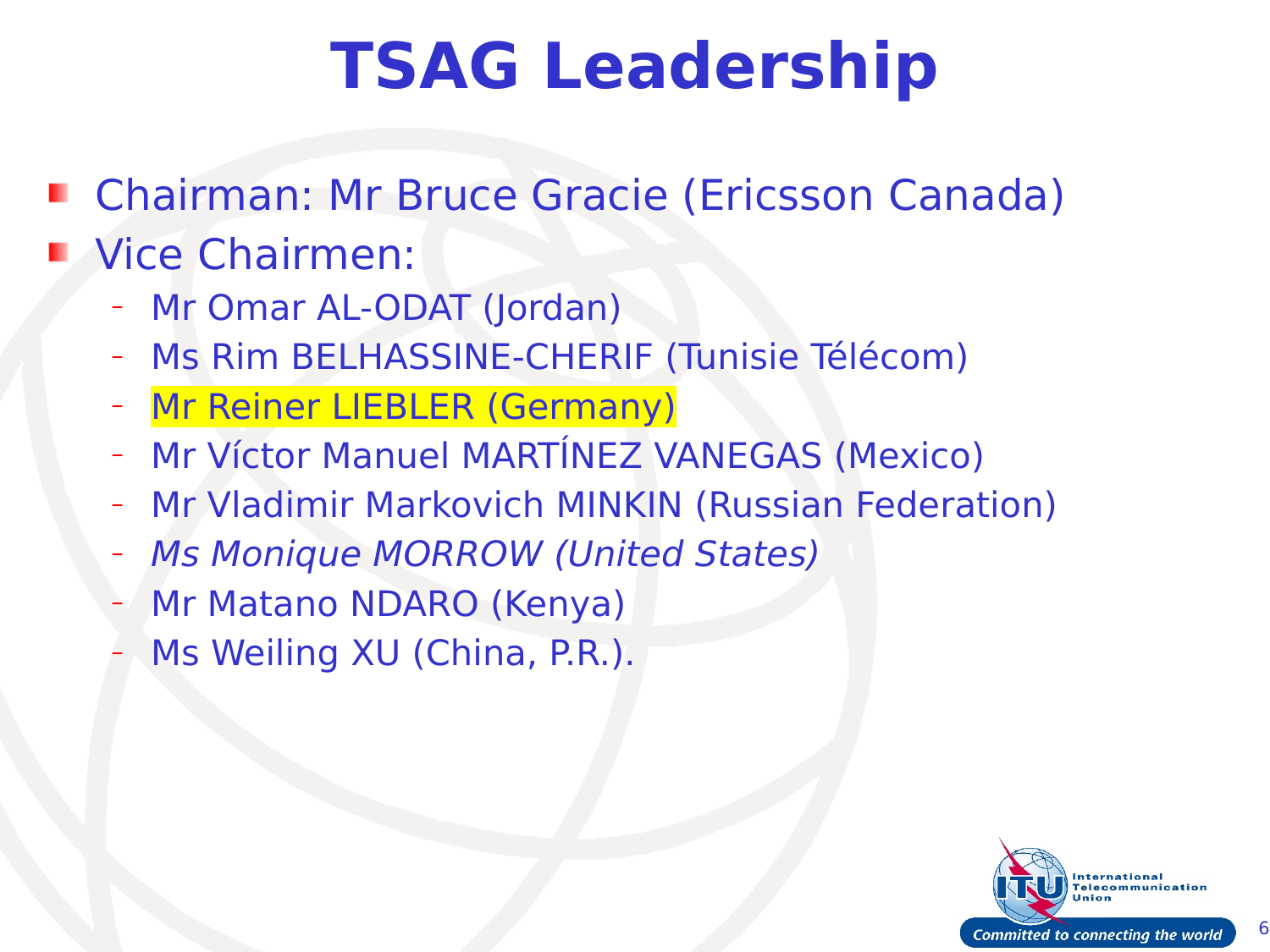

# TSAG Leadership
Chairman: Mr Bruce Gracie (Ericsson Canada)
Vice Chairmen:
Mr Omar AL-ODAT (Jordan)
Ms Rim BELHASSINE-CHERIF (Tunisie Télécom)
Mr Reiner LIEBLER (Germany)
Mr Víctor Manuel MARTÍNEZ VANEGAS (Mexico)
Mr Vladimir Markovich MINKIN (Russian Federation)
Ms Monique MORROW (United States)
Mr Matano NDARO (Kenya)
Ms Weiling XU (China, P.R.).
6